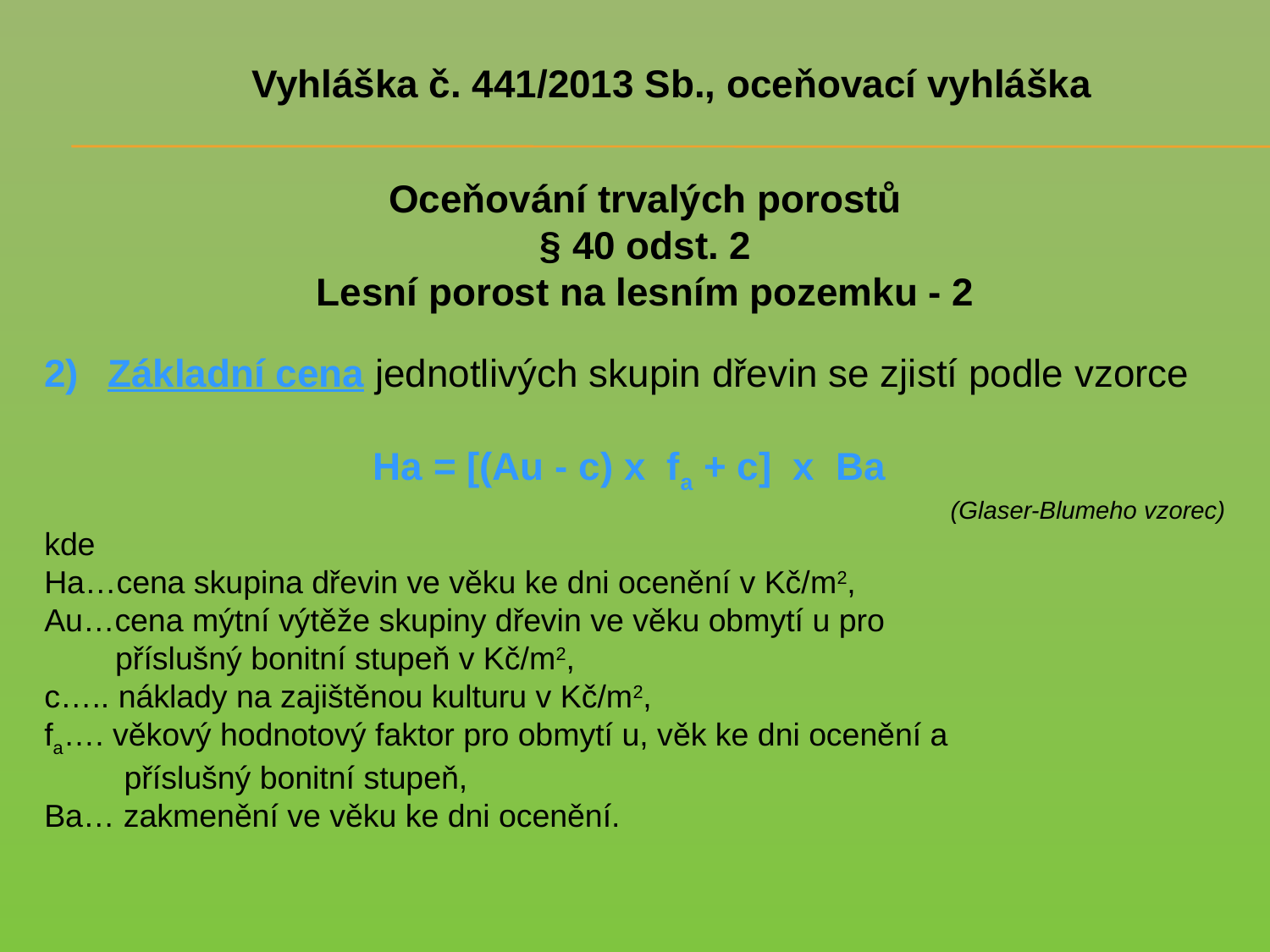

# Vyhláška č. 441/2013 Sb., oceňovací vyhláška
Oceňování trvalých porostů
§ 40 odst. 2
Lesní porost na lesním pozemku - 2
Základní cena jednotlivých skupin dřevin se zjistí podle vzorce

Ha = [(Au - c) x  fa + c]  x  Ba
(Glaser-Blumeho vzorec)
kde
Ha…cena skupina dřevin ve věku ke dni ocenění v Kč/m2,
Au…cena mýtní výtěže skupiny dřevin ve věku obmytí u pro
        příslušný bonitní stupeň v Kč/m2,
c….. náklady na zajištěnou kulturu v Kč/m2,
fa…. věkový hodnotový faktor pro obmytí u, věk ke dni ocenění a
         příslušný bonitní stupeň,
Ba… zakmenění ve věku ke dni ocenění.